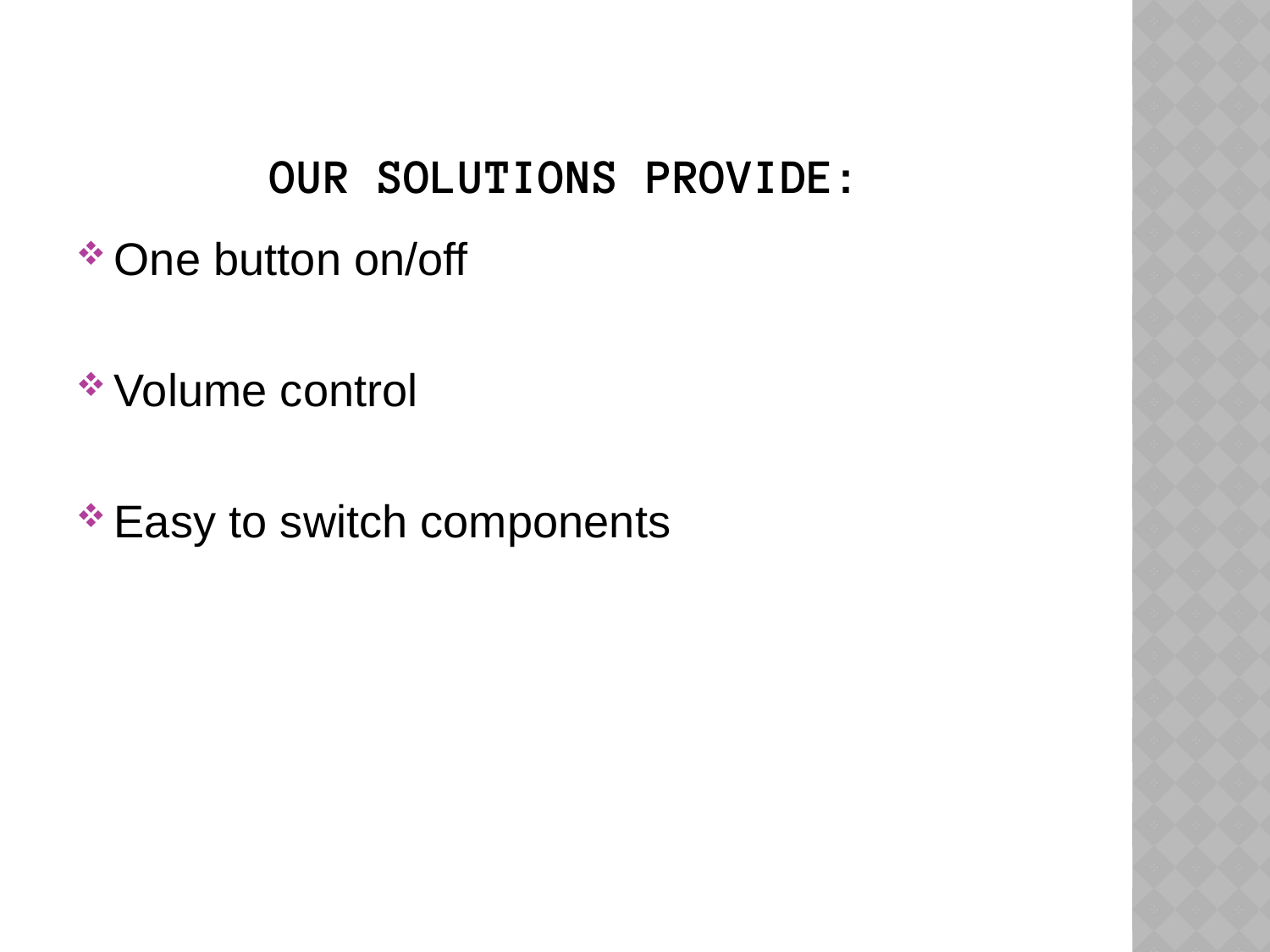

# OUR SOLUTIONS PROVIDE:
One button on/off

Volume control

Easy to switch components